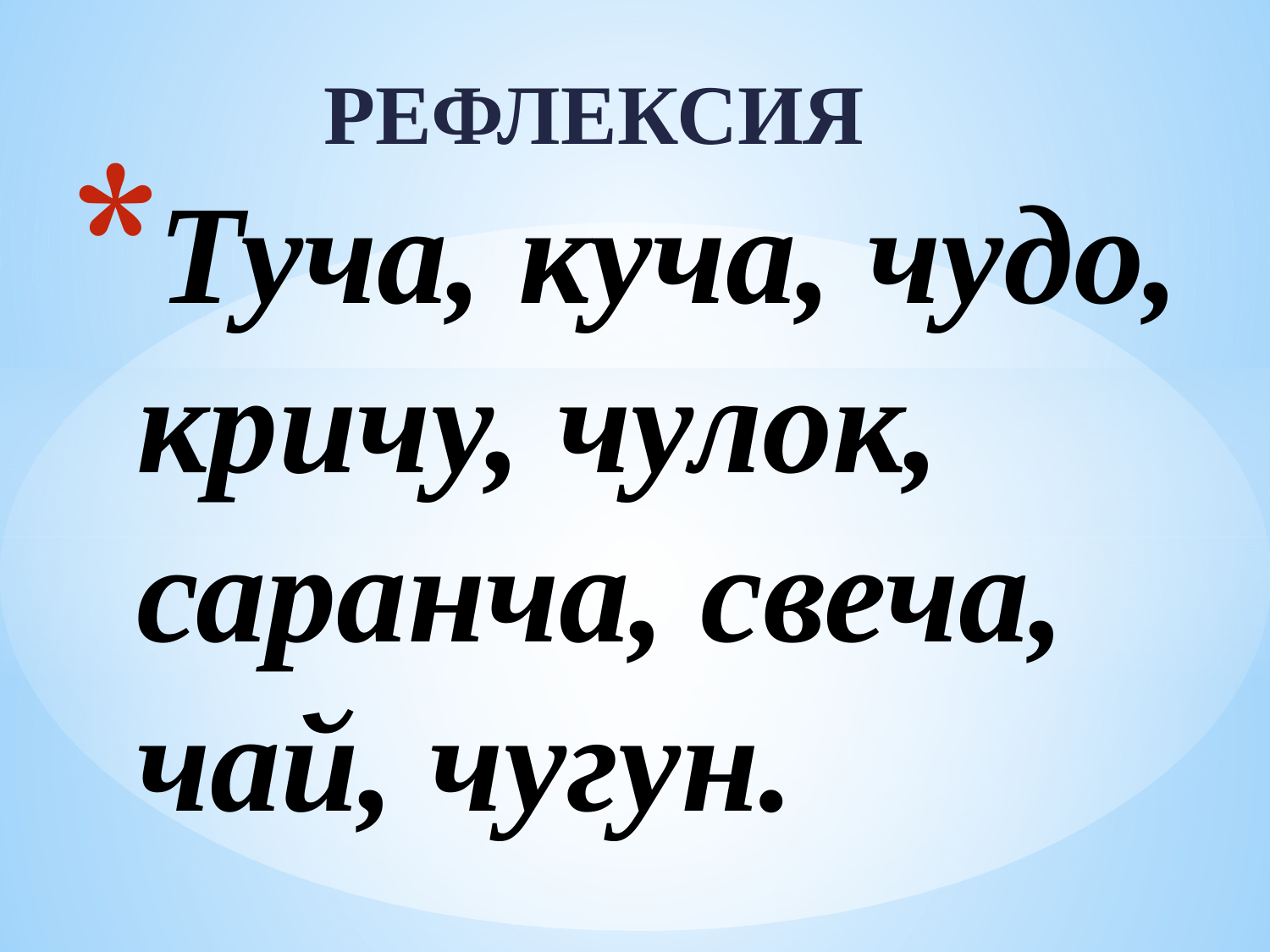

РЕФЛЕКСИЯ
# Туча, куча, чудо, кричу, чулок, саранча, свеча, чай, чугун.